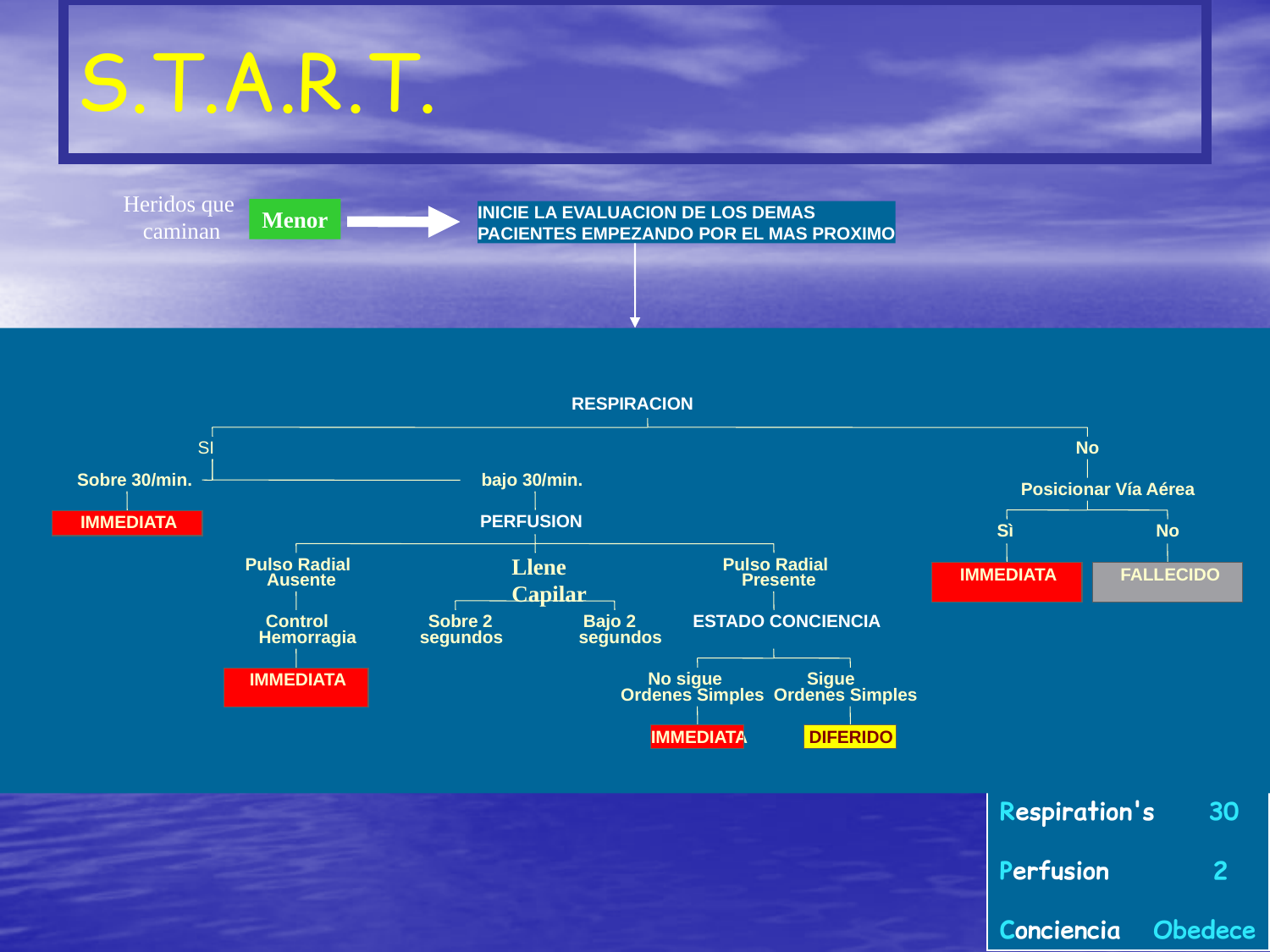

# S.T.A.R.T.
Heridos que
caminan
Menor
INICIE LA EVALUACION DE LOS DEMAS
PACIENTES EMPEZANDO POR EL MAS PROXIMO

RESPIRACION

SI
No

Sobre 30/min.
bajo 30/min.
Posicionar Vía Aérea

PERFUSION

IMMEDIATA
 Sì
No

Llene
Capilar
Pulso Radial

Pulso Radial

IMMEDIATA
FALLECIDO
Ausente

Presente

Control
Sobre 2
Bajo 2
ESTADO CONCIENCIA

Hemorragia
segundos
segundos

No sigue
Sigue

IMMEDIATA
Ordenes Simples
Ordenes Simples

IMMEDIATA
DIFERIDO
Respiration's     30
Perfusion	        2
Conciencia   Obedece